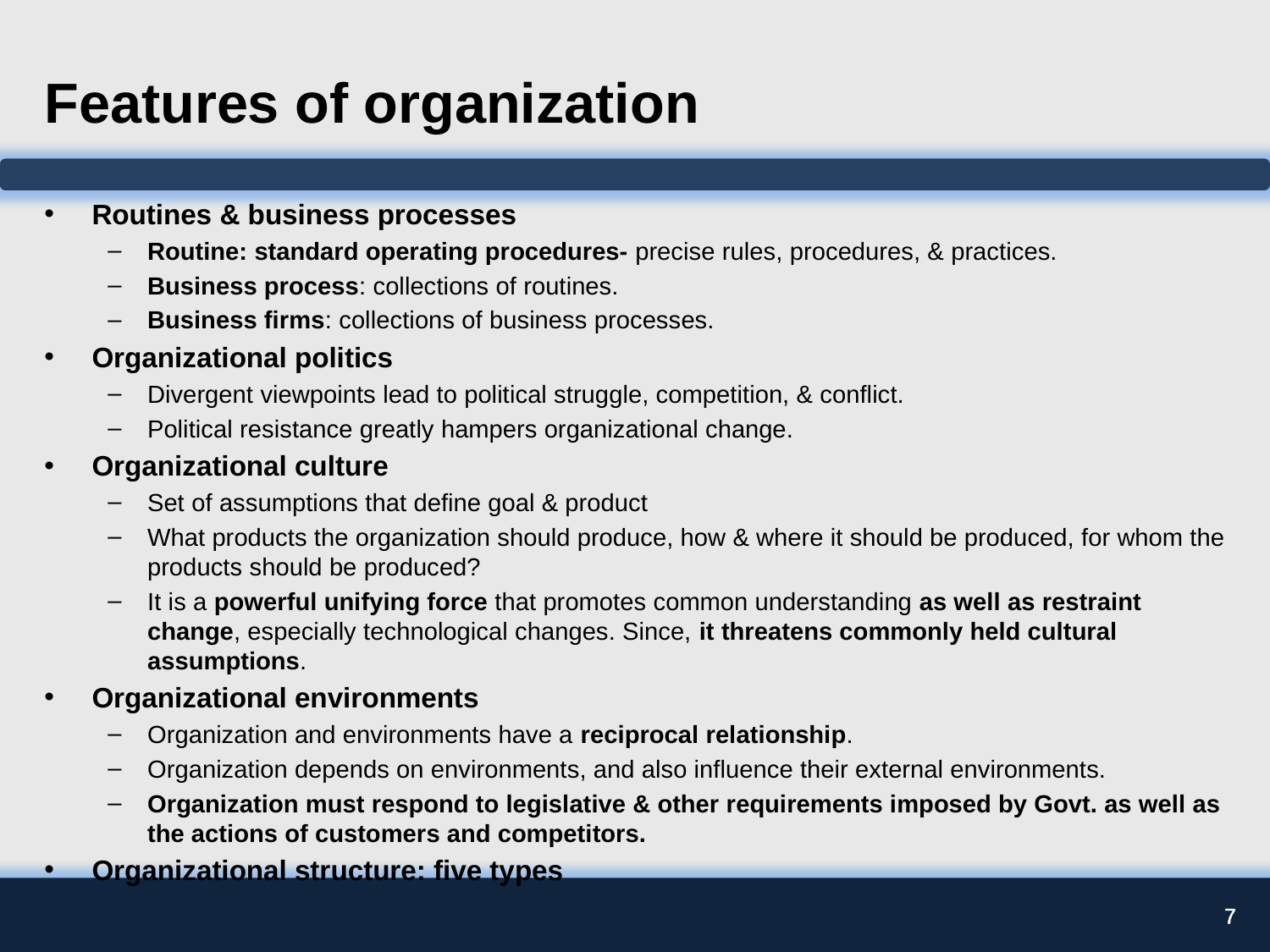

# Features of organization
Routines & business processes
Routine: standard operating procedures- precise rules, procedures, & practices.
Business process: collections of routines.
Business firms: collections of business processes.
Organizational politics
Divergent viewpoints lead to political struggle, competition, & conflict.
Political resistance greatly hampers organizational change.
Organizational culture
Set of assumptions that define goal & product
What products the organization should produce, how & where it should be produced, for whom the products should be produced?
It is a powerful unifying force that promotes common understanding as well as restraint change, especially technological changes. Since, it threatens commonly held cultural assumptions.
Organizational environments
Organization and environments have a reciprocal relationship.
Organization depends on environments, and also influence their external environments.
Organization must respond to legislative & other requirements imposed by Govt. as well as the actions of customers and competitors.
Organizational structure: five types

7